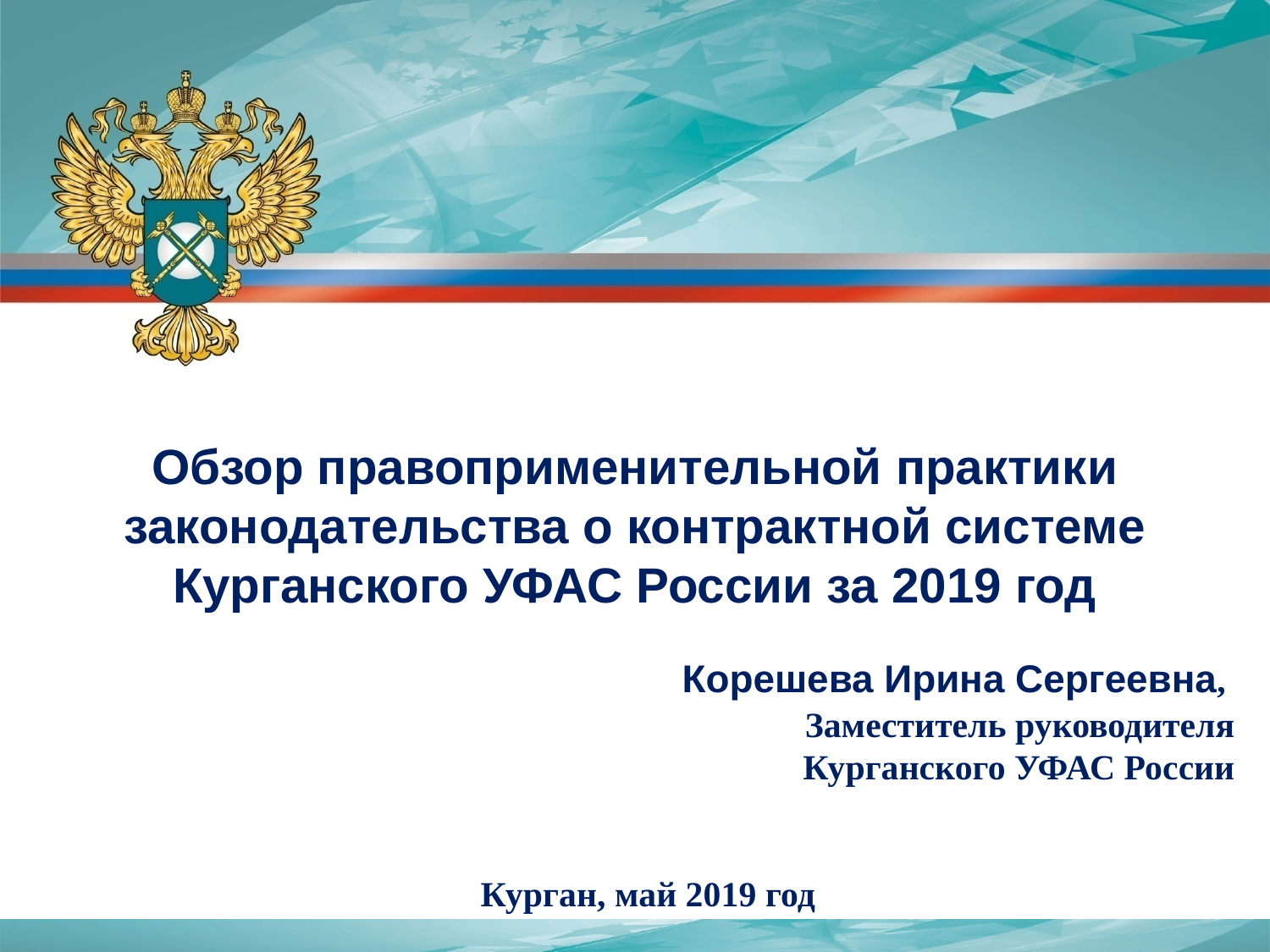

Обзор правоприменительной практики законодательства о контрактной системе Курганского УФАС России за 2019 год

             Корешева Ирина Сергеевна,
Заместитель руководителя
 Курганского УФАС России

Курган, май 2019 год